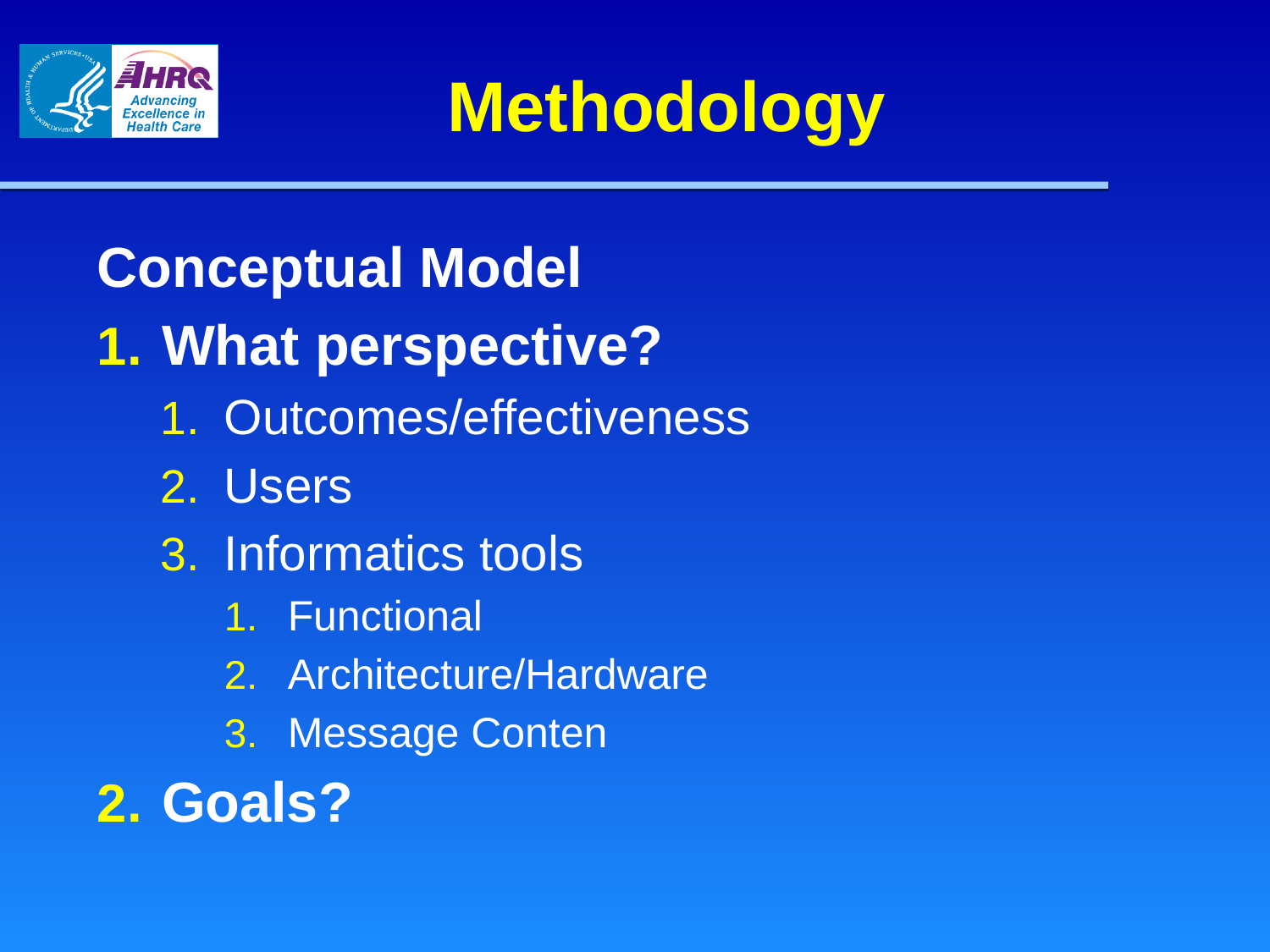

# Methodology
Conceptual Model
What perspective?
Outcomes/effectiveness
Users
Informatics tools
Functional
Architecture/Hardware
Message Conten
Goals?